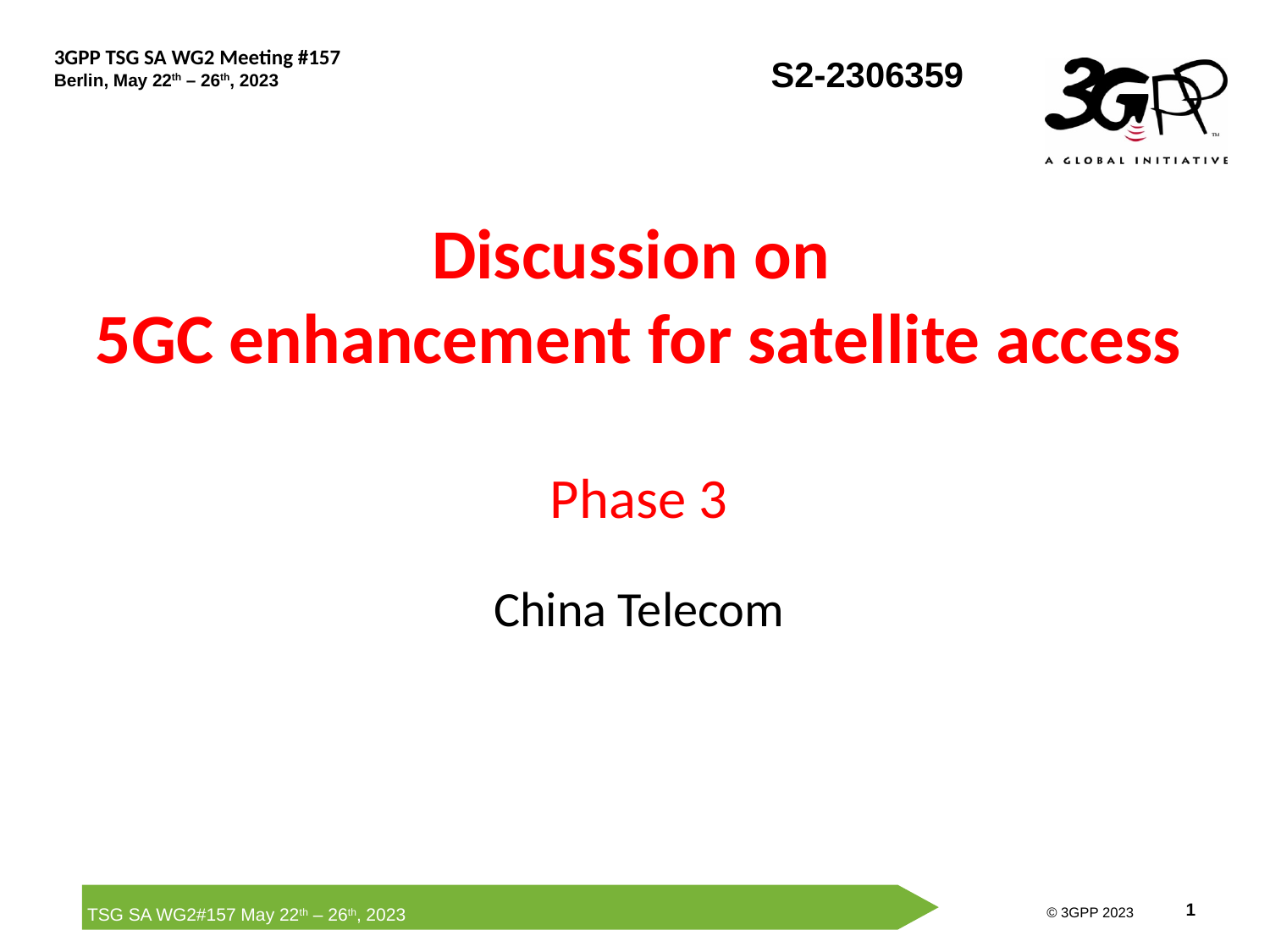

# Discussion on 5GC enhancement for satellite access Phase 3
China Telecom